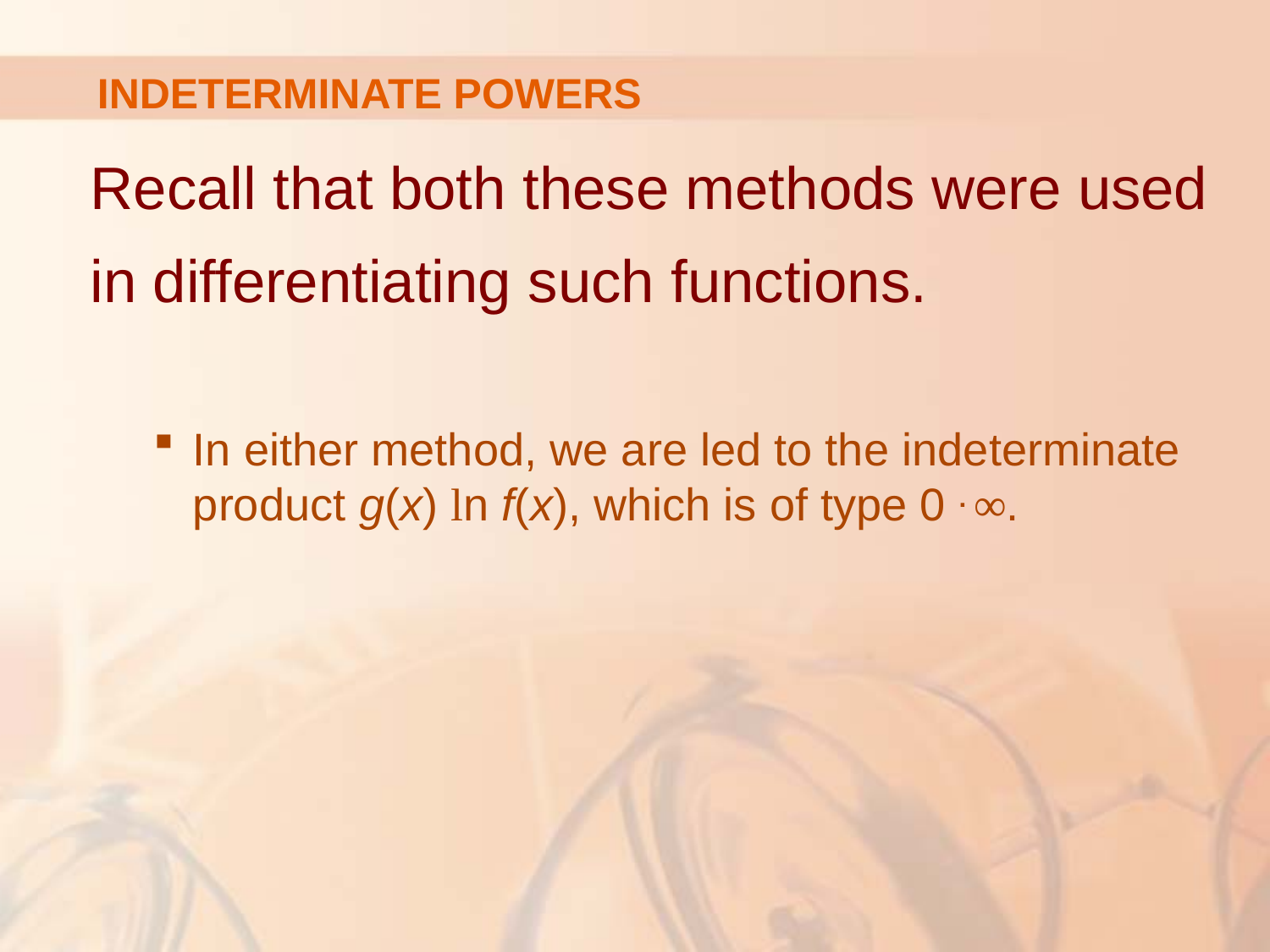

# INDETERMINATE POWERS
Recall that both these methods were used in differentiating such functions.

In either method, we are led to the indeterminate product g(x) ln f(x), which is of type 0 . ∞.